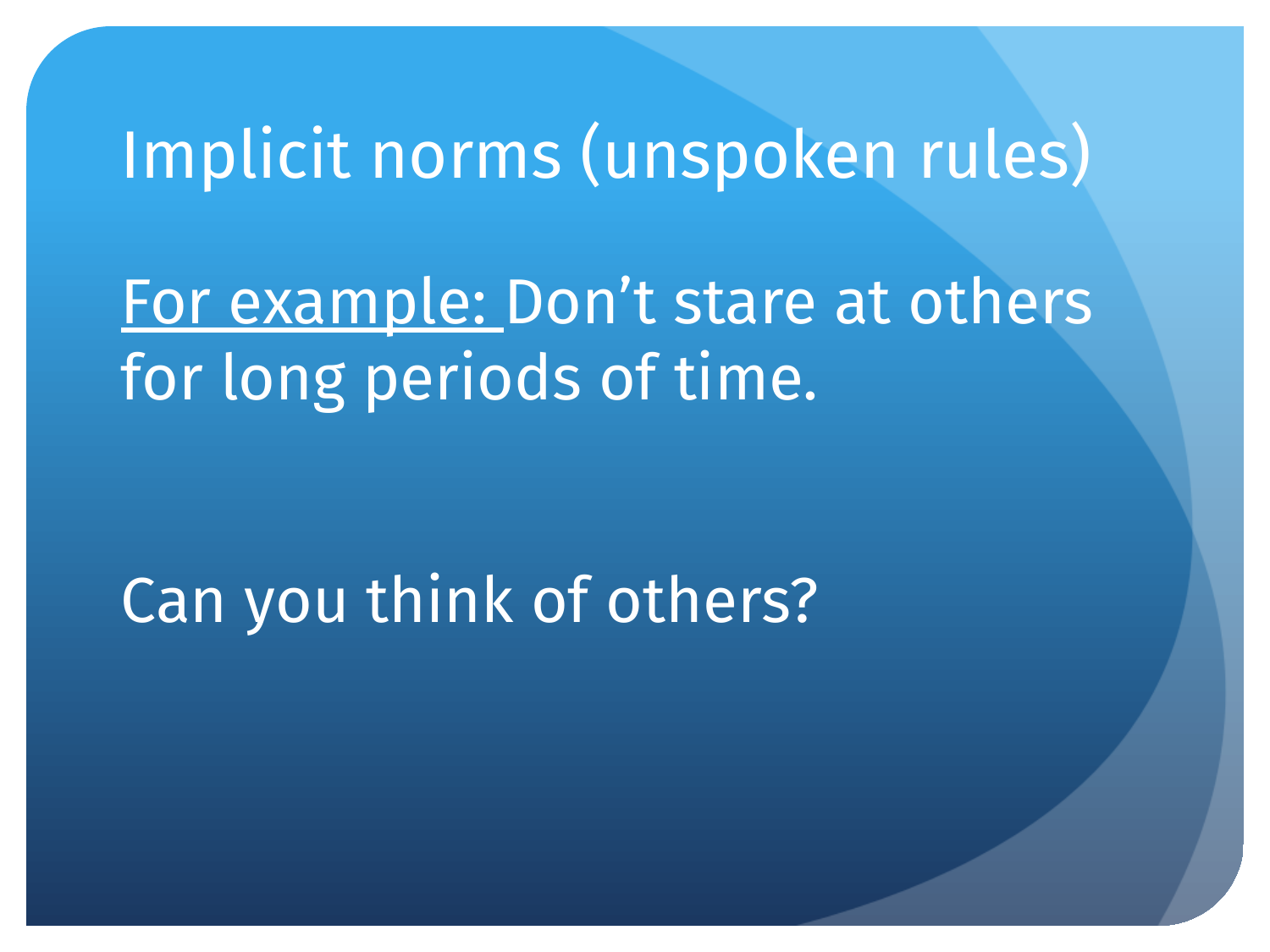

# Implicit norms (unspoken rules)
For example: Don’t stare at others for long periods of time.

Can you think of others?